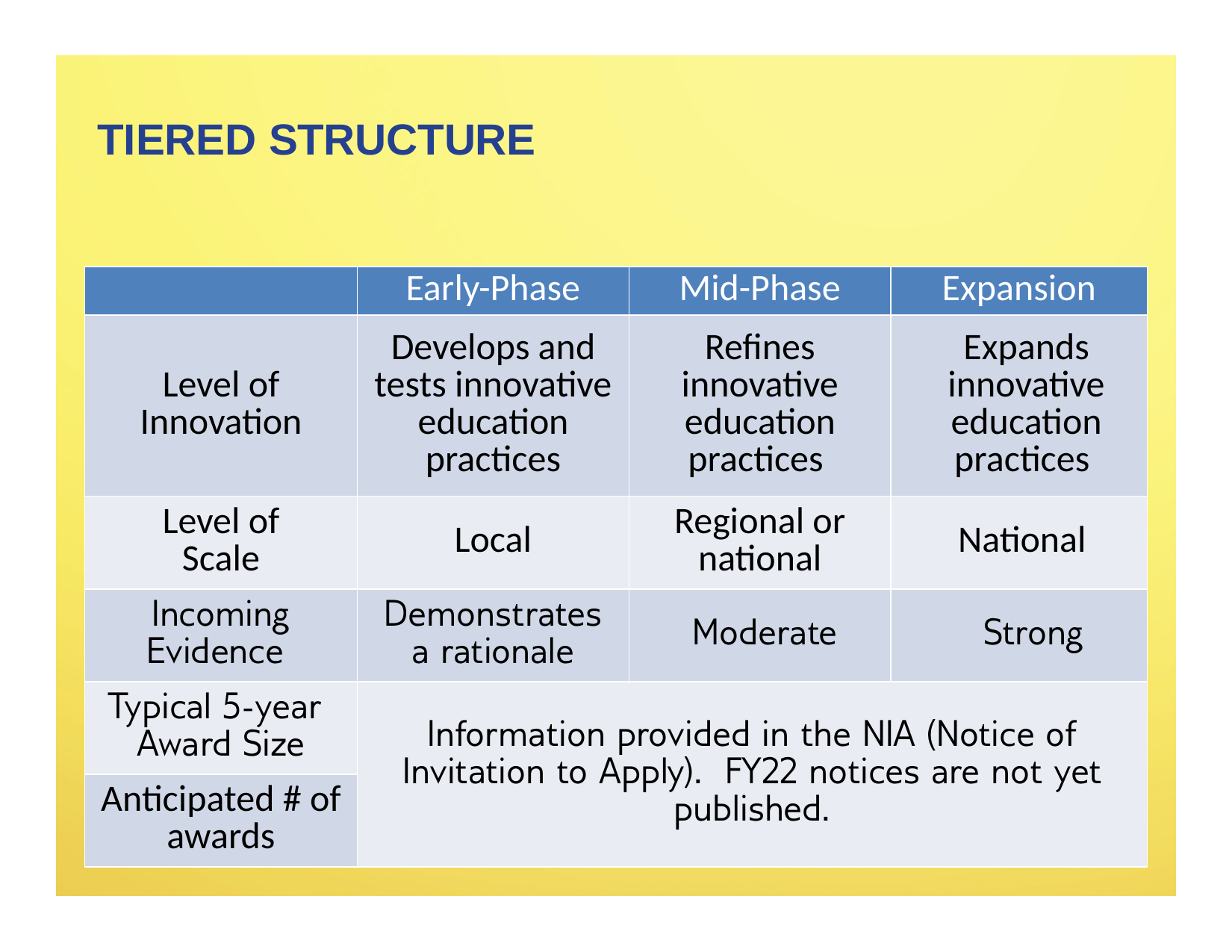

# TIERED STRUCTURE
|  | Early-Phase | Mid-Phase | Expansion |
| --- | --- | --- | --- |
| Level of Innovation | Develops and tests innovative education practices | Refines innovative education practices | Expands innovative education practices |
| Level of Scale | Local | Regional or national | National |
| Incoming Evidence | Demonstrates a rationale | Moderate | Strong |
| Typical 5-year  Award Size | Information provided in the NIA (Notice of Invitation to Apply).  FY22 notices are not yet published. |  |  |
| Anticipated # of awards |  |  |  |